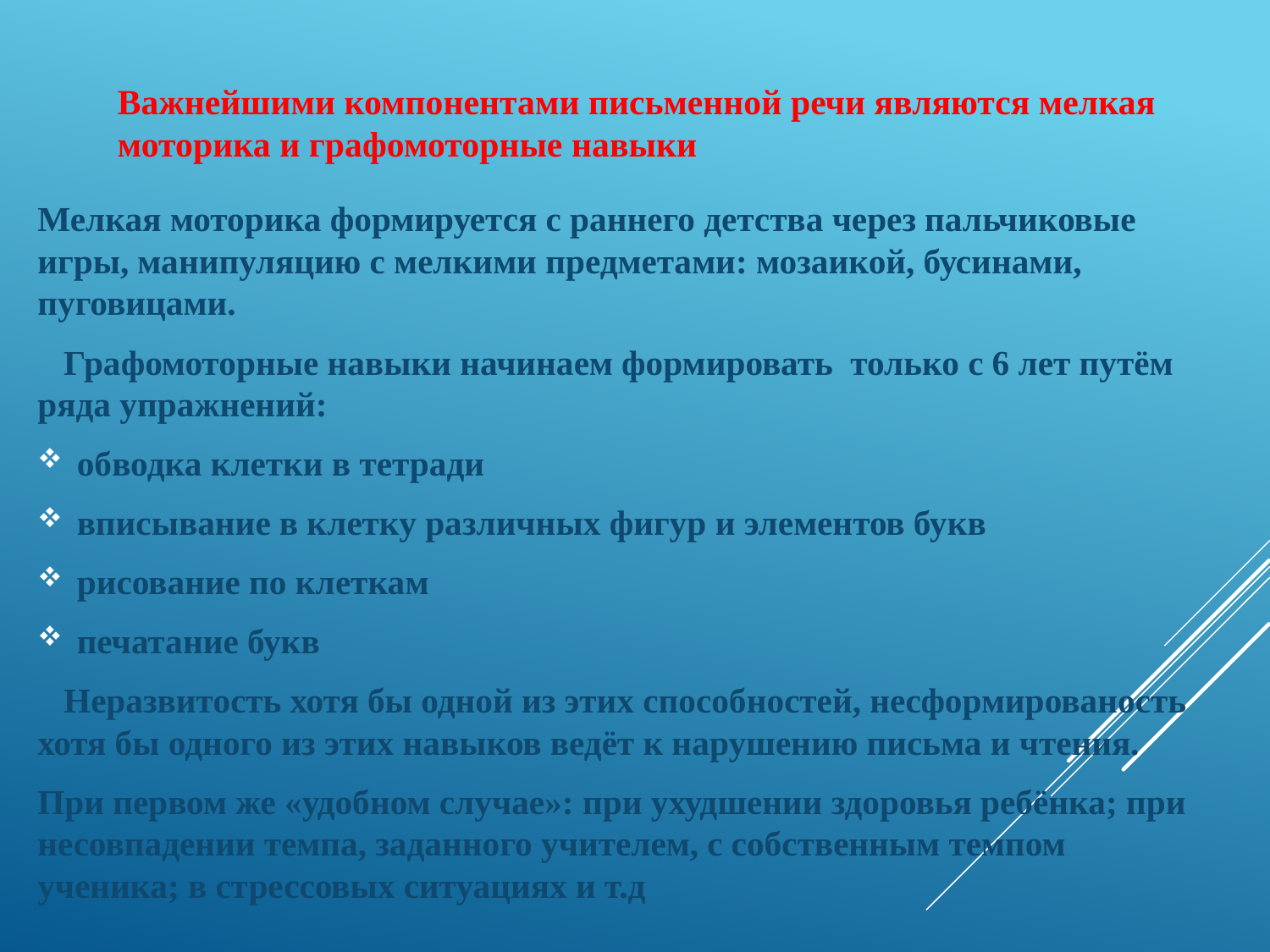

# Важнейшими компонентами письменной речи являются мелкая моторика и графомоторные навыки
Мелкая моторика формируется с раннего детства через пальчиковые игры, манипуляцию с мелкими предметами: мозаикой, бусинами, пуговицами.
   Графомоторные навыки начинаем формировать  только с 6 лет путём ряда упражнений:
обводка клетки в тетради
вписывание в клетку различных фигур и элементов букв
рисование по клеткам
печатание букв
   Неразвитость хотя бы одной из этих способностей, несформированость хотя бы одного из этих навыков ведёт к нарушению письма и чтения.
При первом же «удобном случае»: при ухудшении здоровья ребёнка; при несовпадении темпа, заданного учителем, с собственным темпом ученика; в стрессовых ситуациях и т.д